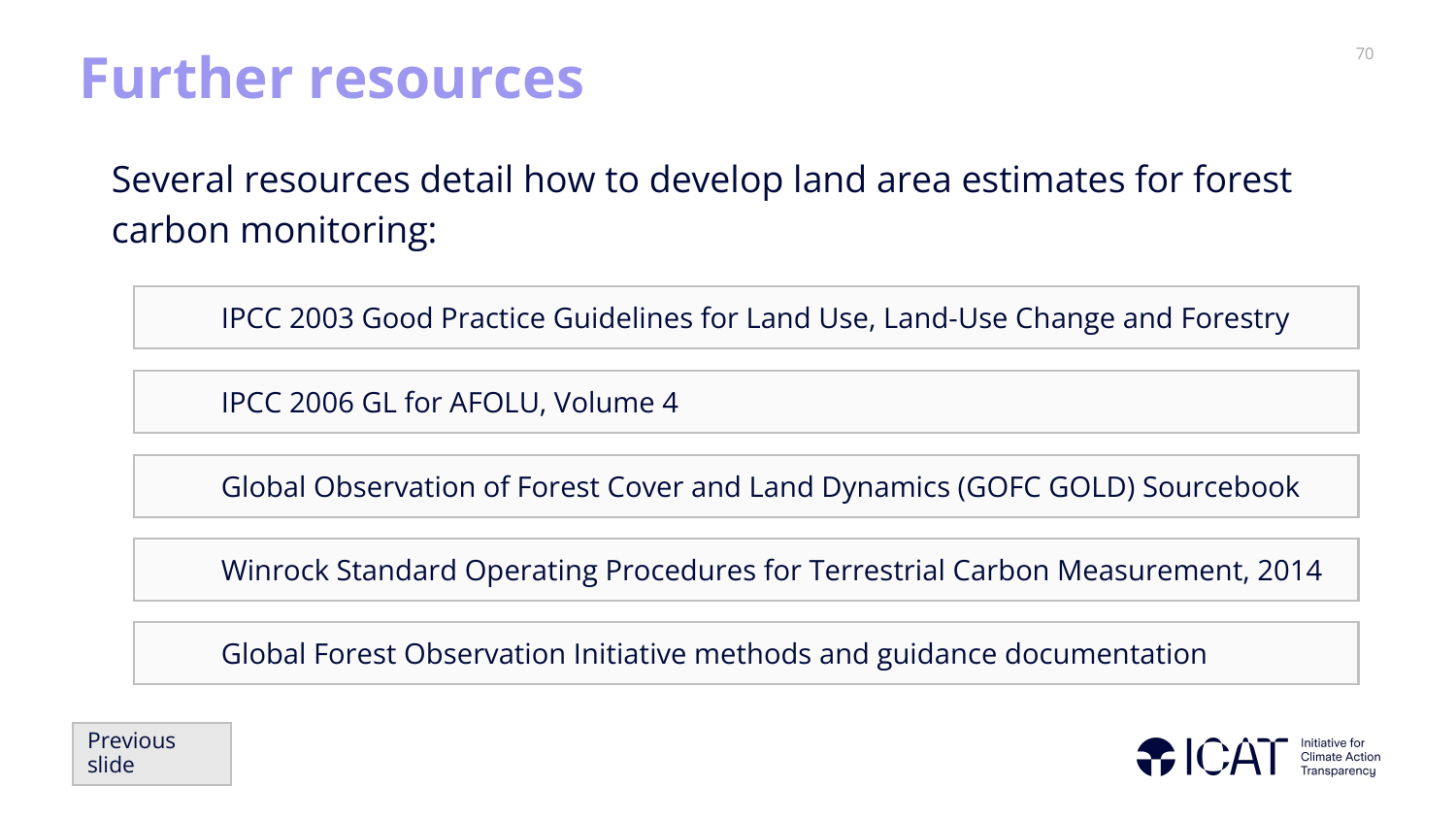

# Further resources
Several resources detail how to develop land area estimates for forest carbon monitoring:
IPCC 2003 Good Practice Guidelines for Land Use, Land-Use Change and Forestry
IPCC 2006 GL for AFOLU, Volume 4
Global Observation of Forest Cover and Land Dynamics (GOFC GOLD) Sourcebook
Winrock Standard Operating Procedures for Terrestrial Carbon Measurement, 2014
Global Forest Observation Initiative methods and guidance documentation
Previous slide